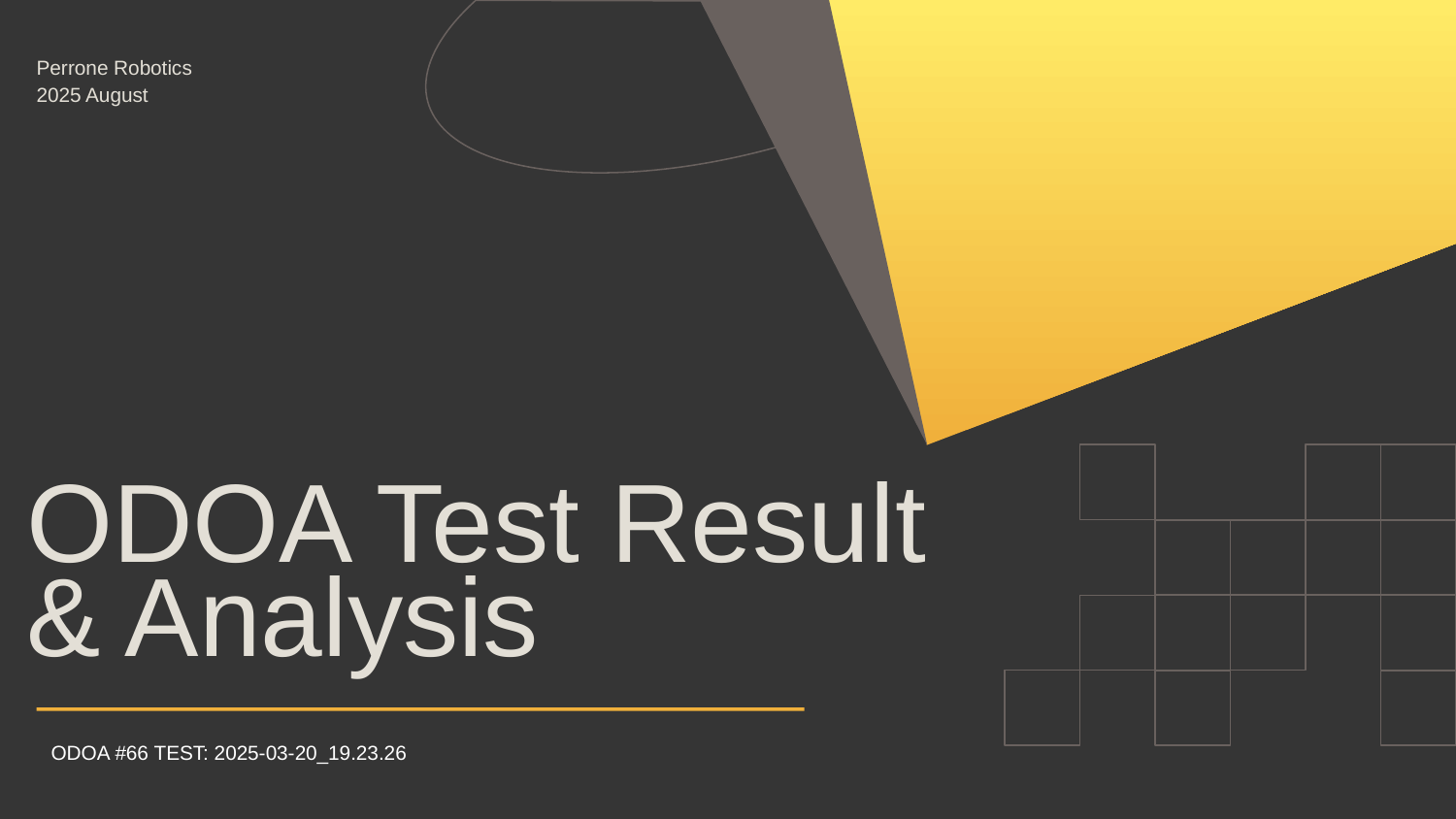

Perrone Robotics
2025 August
# ODOA Test Result & Analysis
ODOA #66 TEST: 2025-03-20_19.23.26